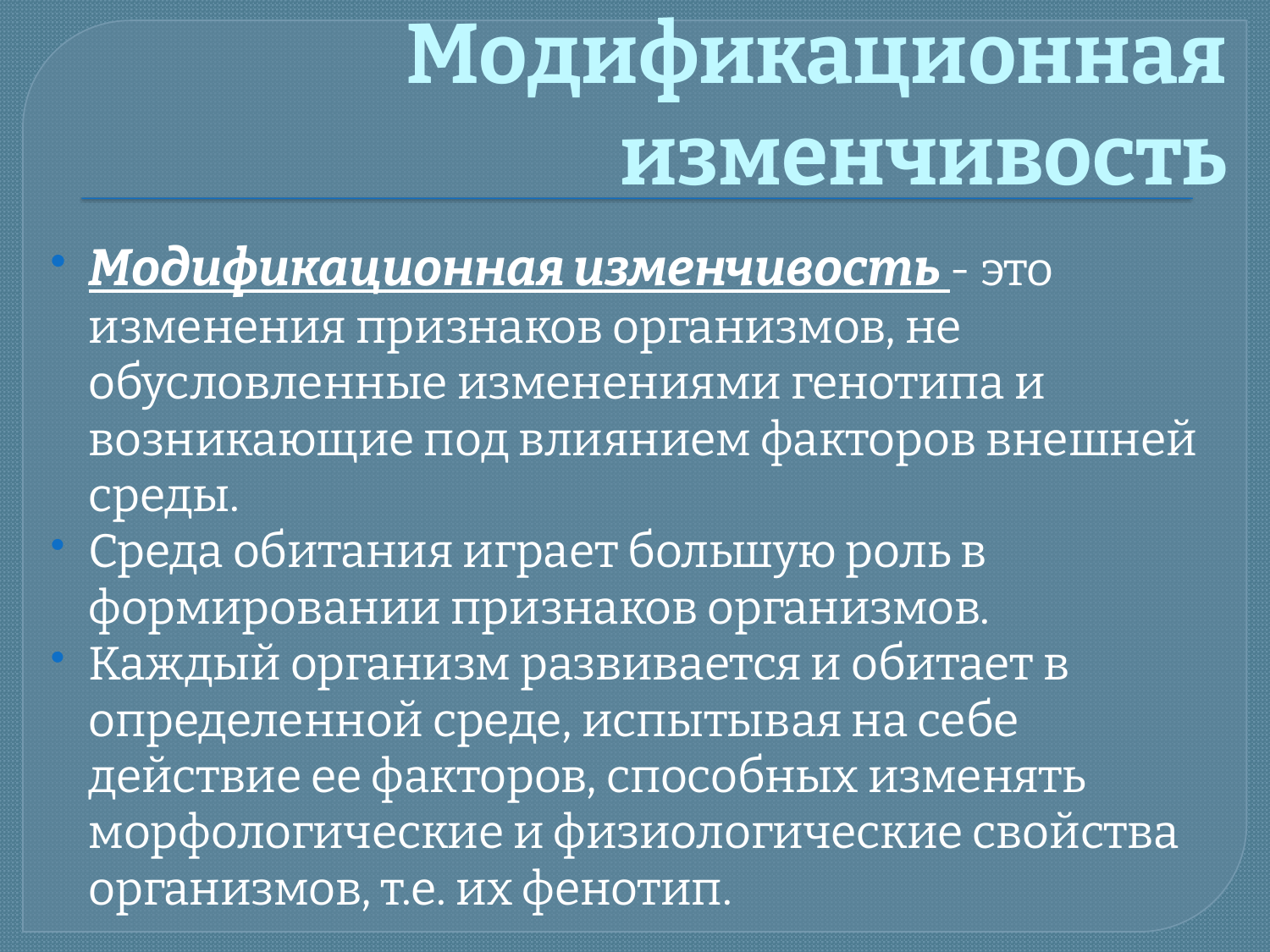

# Модификационная изменчивость
Модификационная изменчивость - это изменения признаков организмов, не обусловленные изменениями генотипа и возникающие под влиянием факторов внешней среды.
Среда обитания играет большую роль в формировании признаков организмов.
Каждый организм развивается и обитает в определенной среде, испытывая на себе действие ее факторов, способных изменять морфологические и физиологические свойства организмов, т.е. их фенотип.